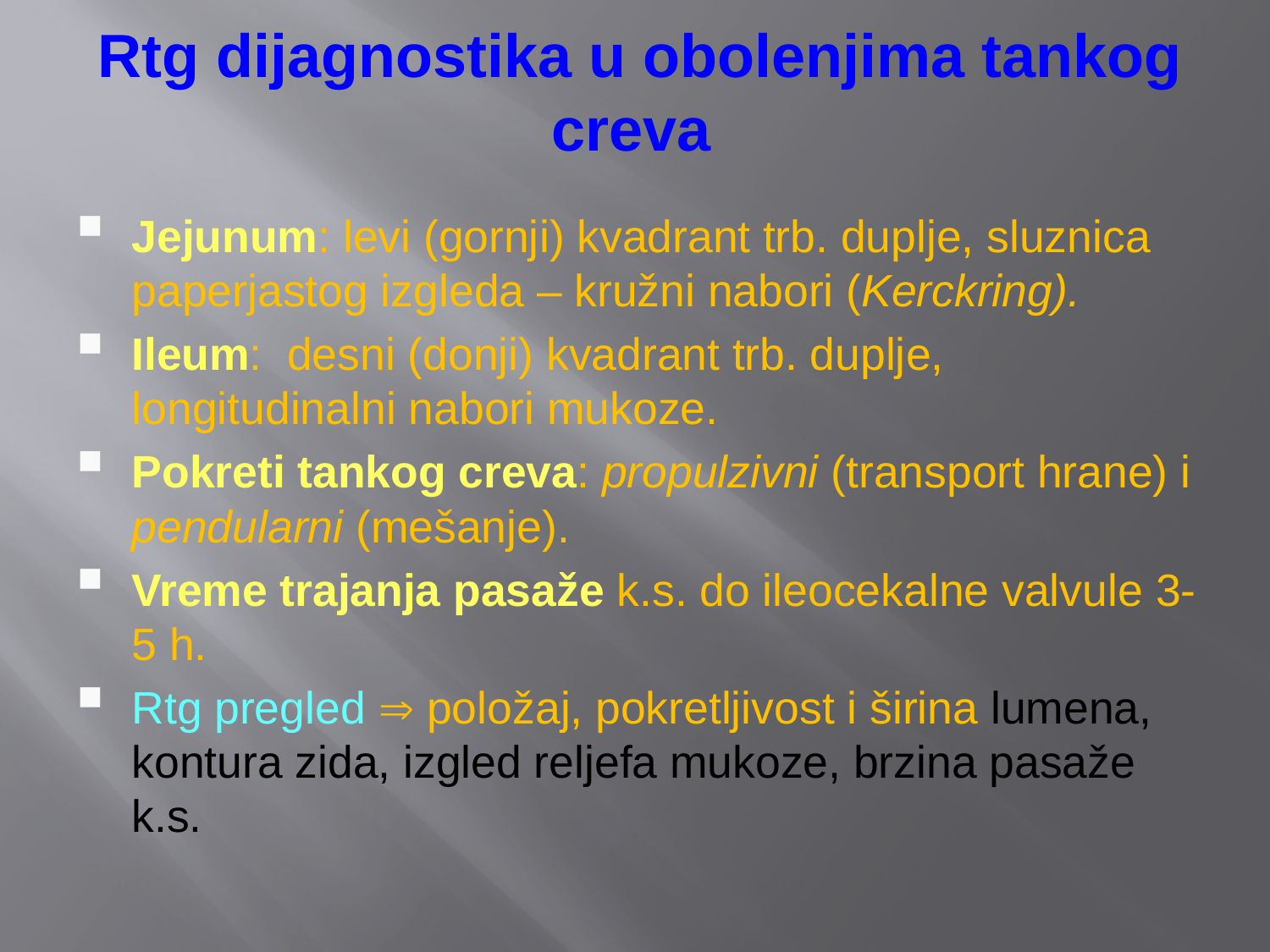

# Rtg dijagnostika u obolenjima tankog creva
Jejunum: levi (gornji) kvadrant trb. duplje, sluznica paperjastog izgleda – kružni nabori (Kerckring).
Ileum:  desni (donji) kvadrant trb. duplje, longitudinalni nabori mukoze.
Pokreti tankog creva: propulzivni (transport hrane) i pendularni (mešanje).
Vreme trajanja pasaže k.s. do ileocekalne valvule 3-5 h.
Rtg pregled ⇒ položaj, pokretljivost i širina lumena, kontura zida, izgled reljefa mukoze, brzina pasaže k.s.